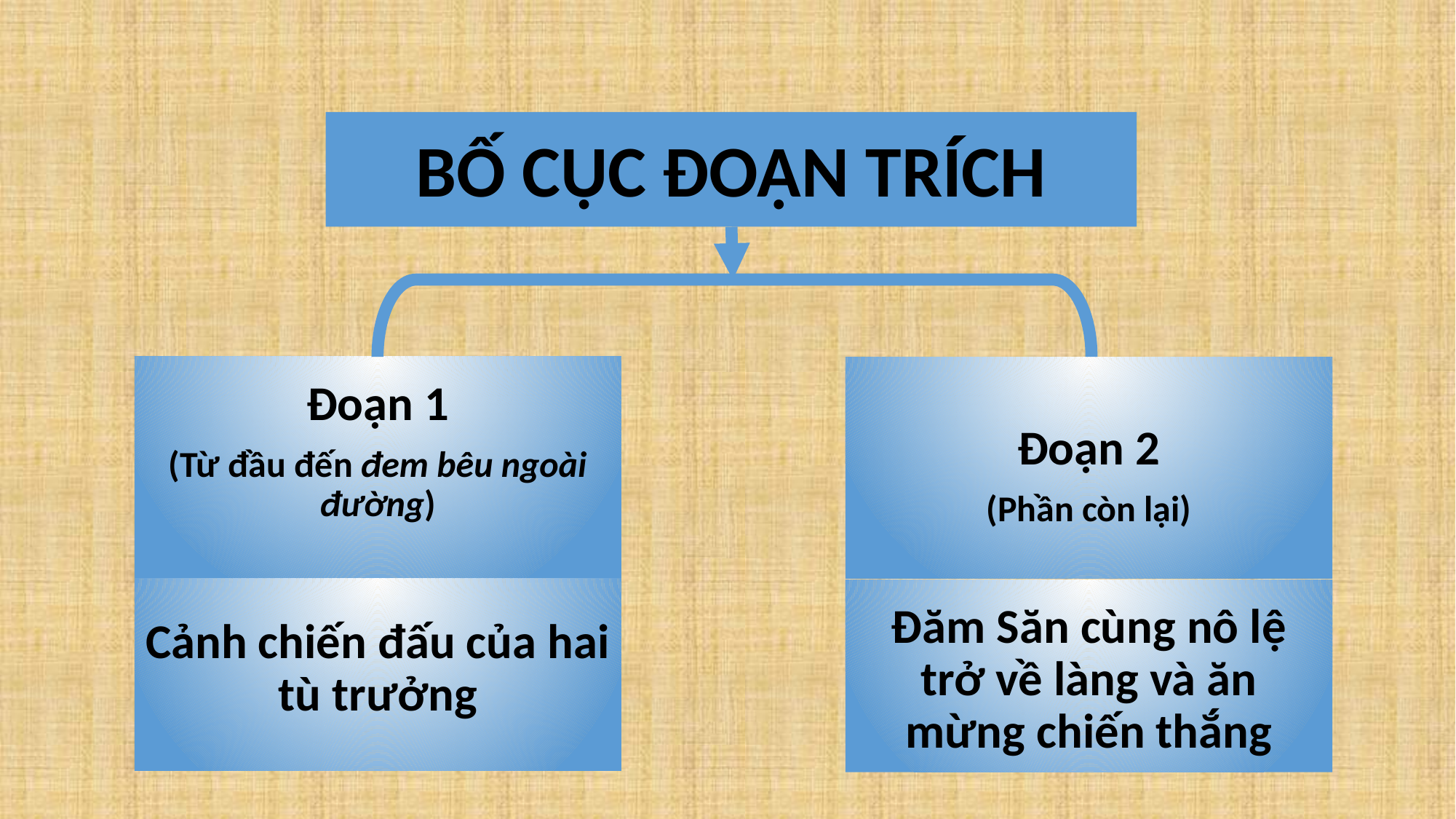

BỐ CỤC ĐOẠN TRÍCH
Đoạn 1
(Từ đầu đến đem bêu ngoài đường)

Đoạn 2
(Phần còn lại)
Cảnh chiến đấu của hai tù trưởng
Đăm Săn cùng nô lệ trở về làng và ăn mừng chiến thắng